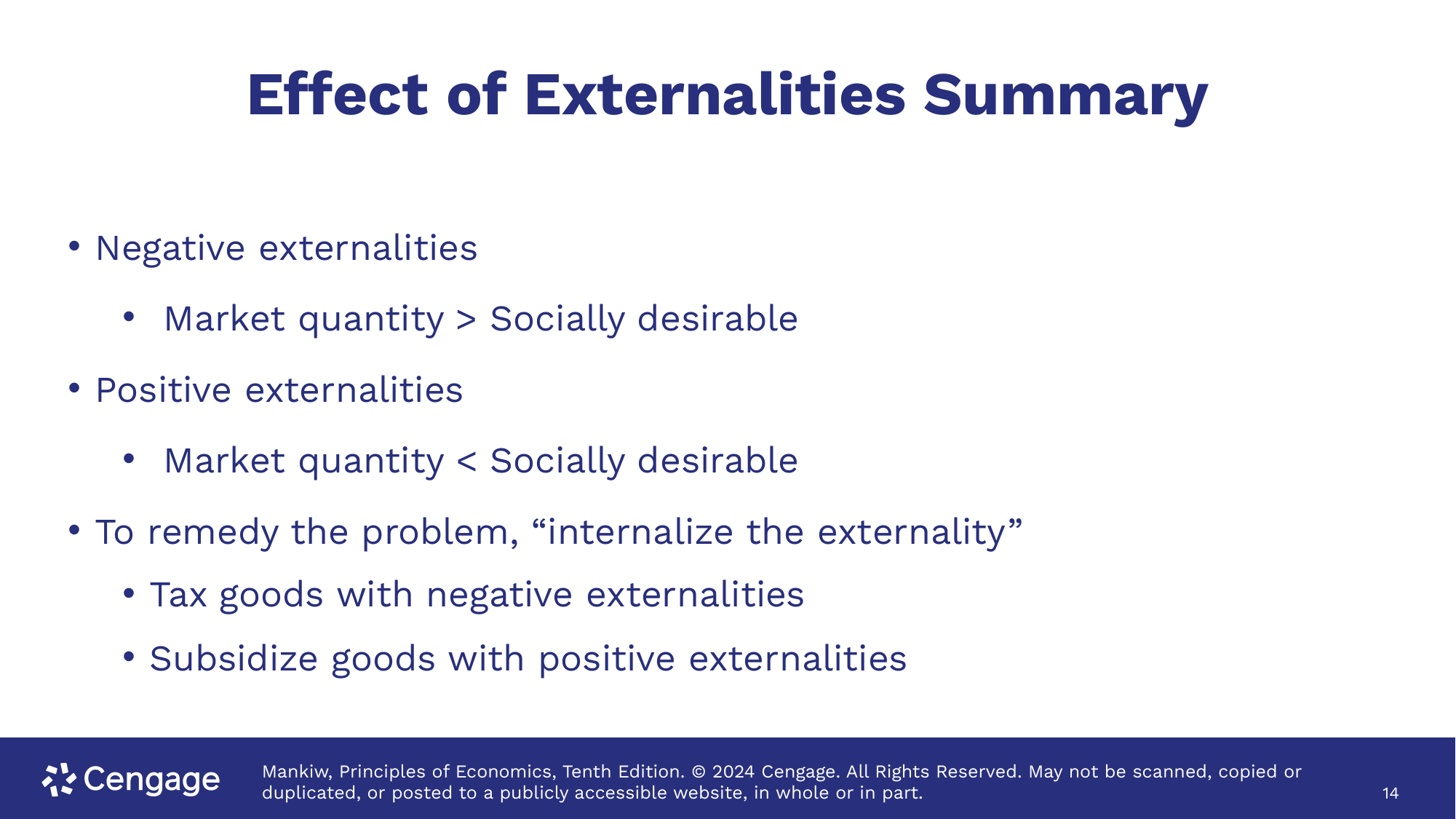

# Effect of Externalities Summary
Negative externalities
Market quantity > Socially desirable
Positive externalities
Market quantity < Socially desirable
To remedy the problem, “internalize the externality”
Tax goods with negative externalities
Subsidize goods with positive externalities